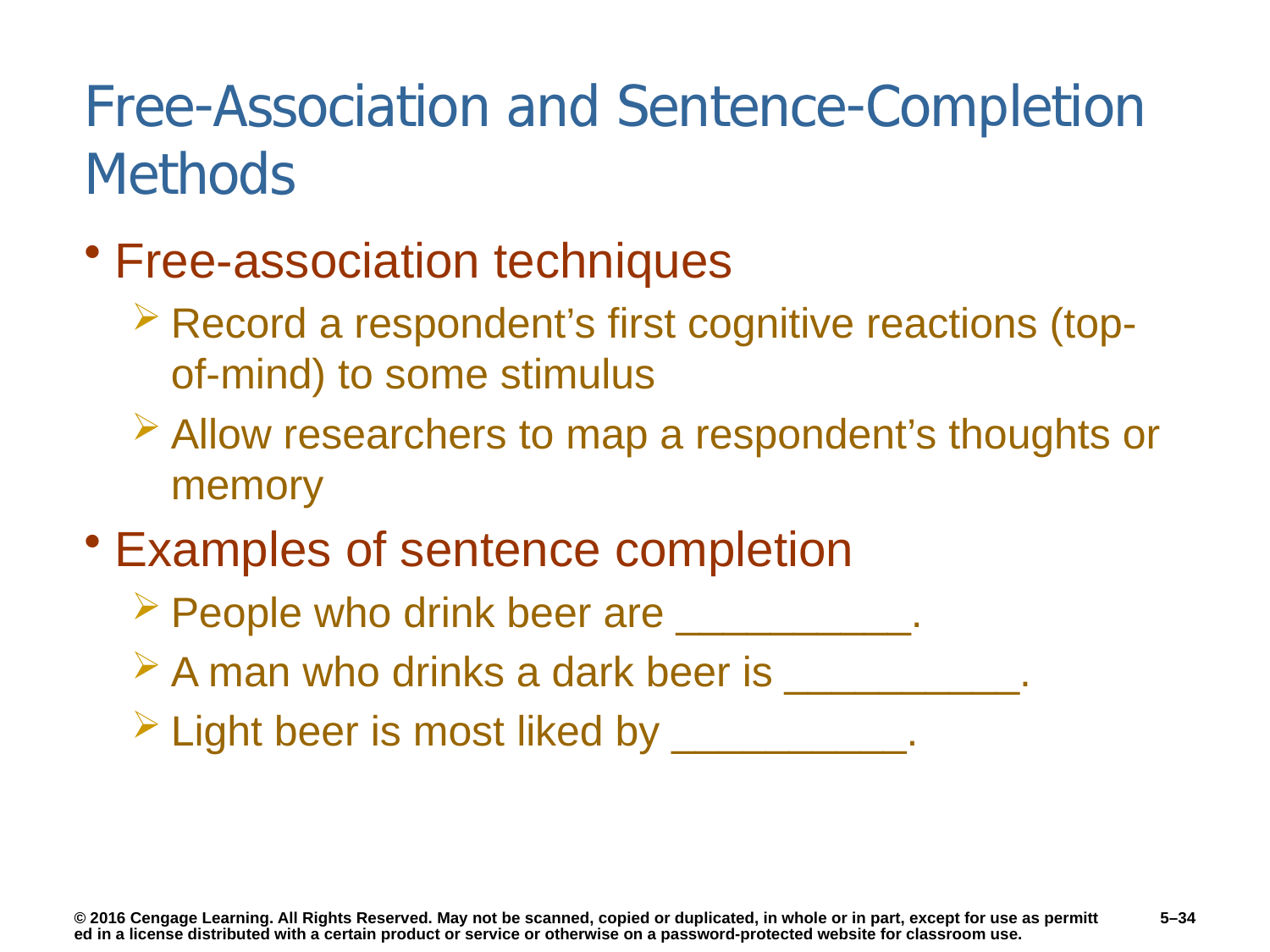

# Free-Association and Sentence-Completion Methods
Free-association techniques
Record a respondent’s first cognitive reactions (top-of-mind) to some stimulus
Allow researchers to map a respondent’s thoughts or memory
Examples of sentence completion
People who drink beer are __________.
A man who drinks a dark beer is __________.
Light beer is most liked by __________.
5–34
© 2016 Cengage Learning. All Rights Reserved. May not be scanned, copied or duplicated, in whole or in part, except for use as permitted in a license distributed with a certain product or service or otherwise on a password-protected website for classroom use.